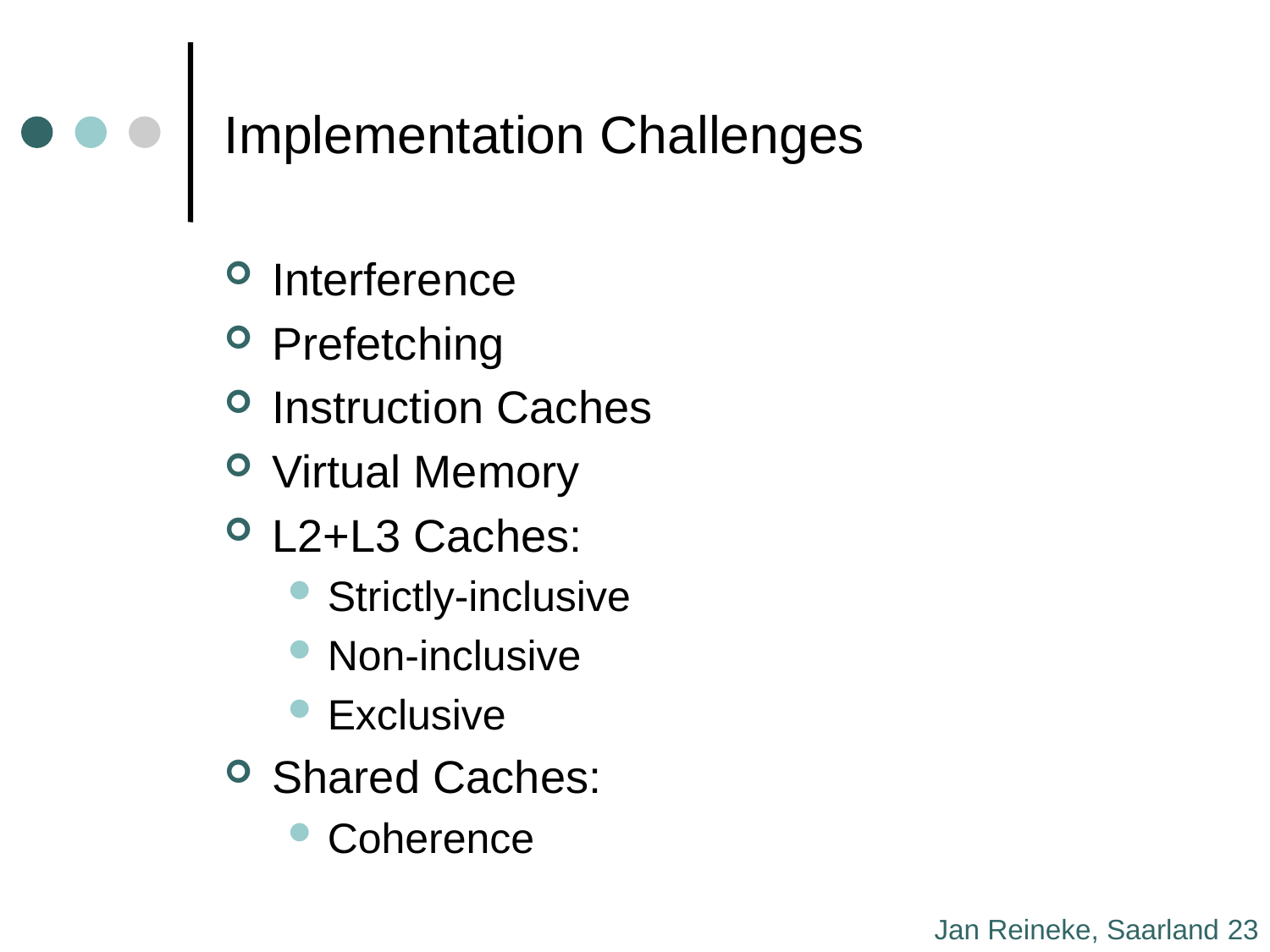

# Implementation Challenges
Interference
Prefetching
Instruction Caches
Virtual Memory
L2+L3 Caches:
Strictly-inclusive
Non-inclusive
Exclusive
Shared Caches:
Coherence